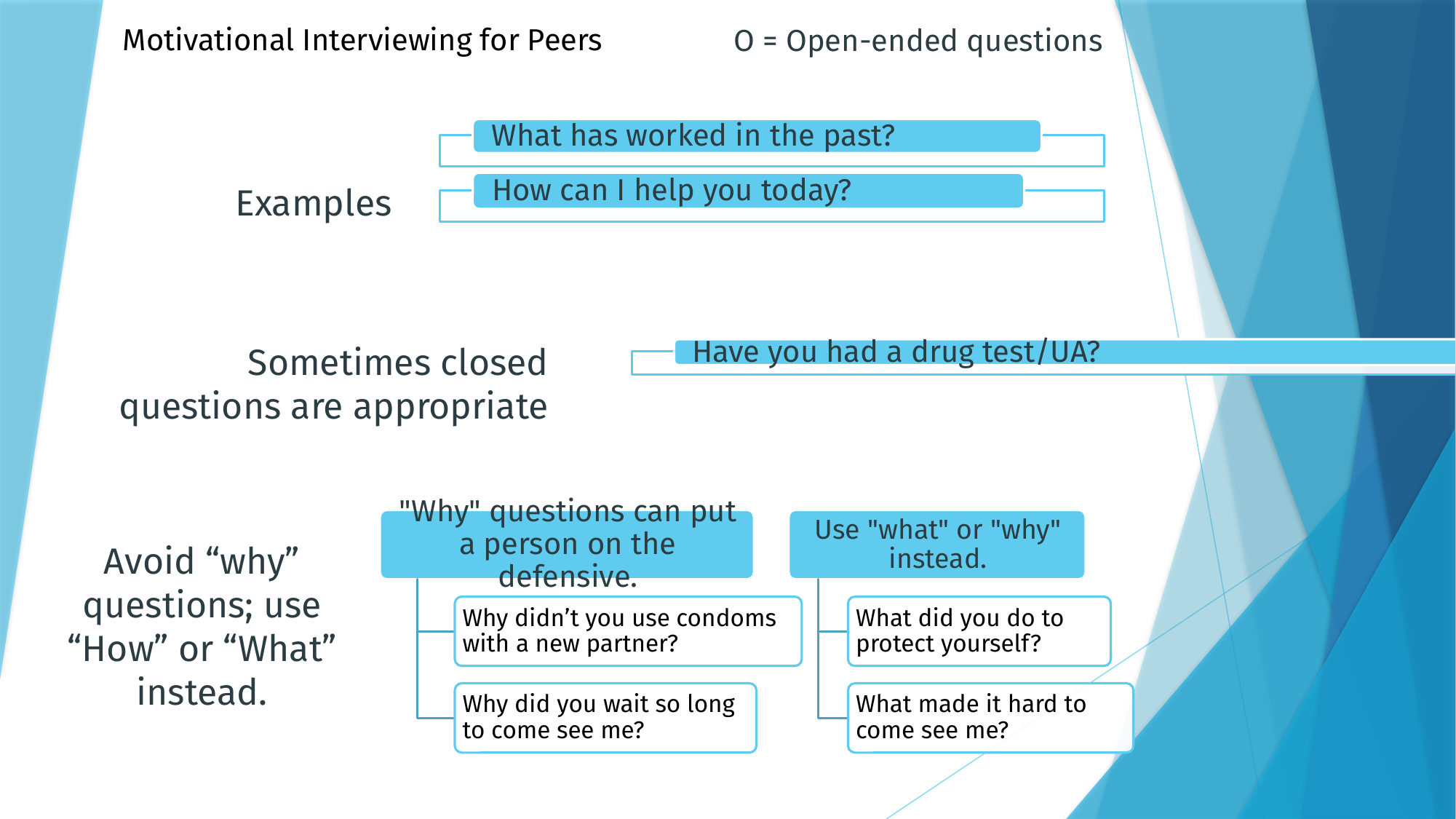

Motivational Interviewing for Peers
# O = Open-ended questions

What has worked in the past?

How can I help you today?
Examples
Sometimes closed questions are appropriate
Have you had a drug test/UA?
"Why" questions can put a person on the defensive.
Why didn’t you use condoms with a new partner?
Why did you wait so long to come see me?
Use "what" or "why" instead.
What did you do to protect yourself?
What made it hard to come see me?
Avoid “why” questions; use “How” or “What” instead.